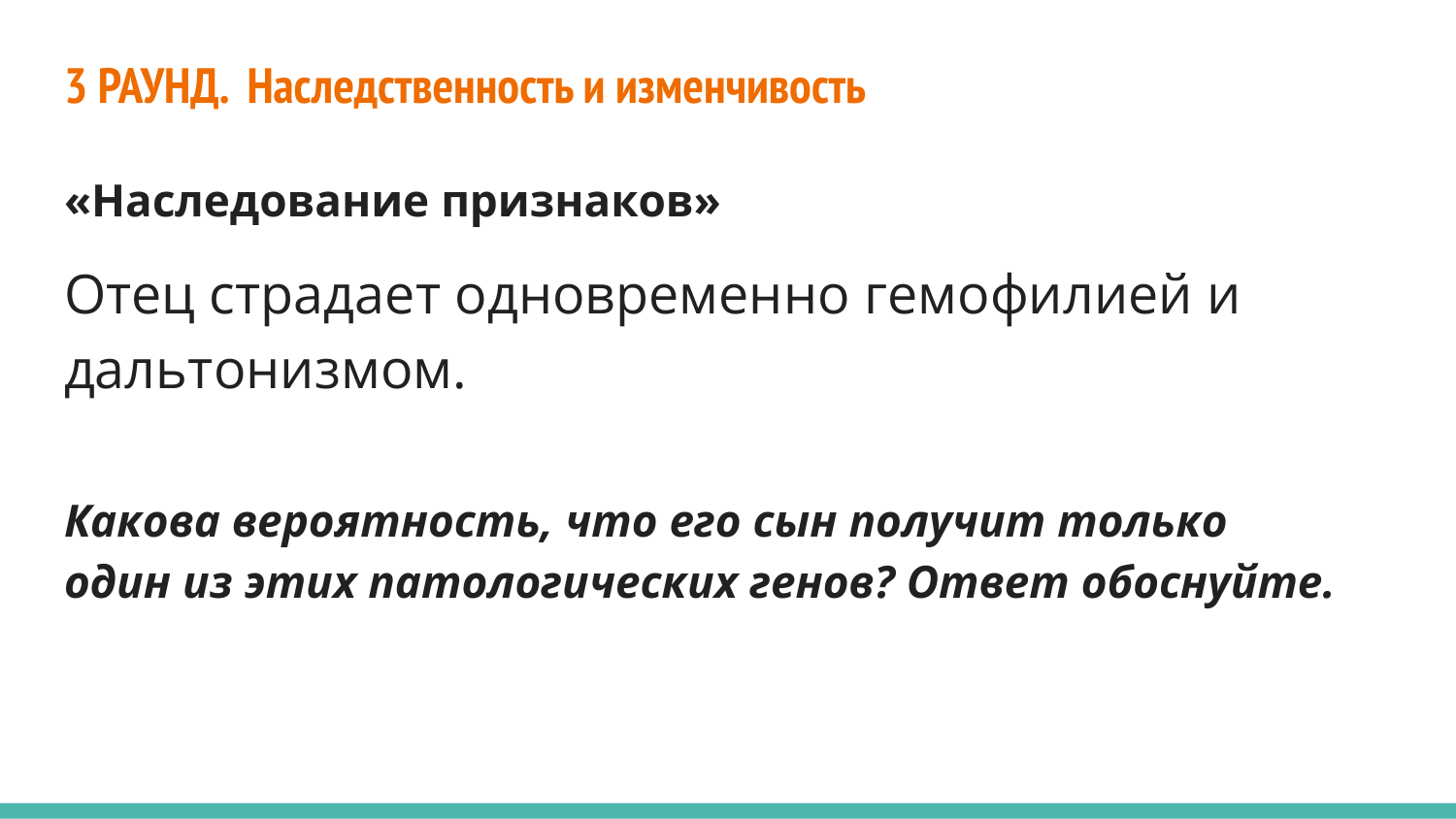

# 3 РАУНД.  Наследственность и изменчивость
«Наследование признаков»
Отец страдает одновременно гемофилией и дальтонизмом.

Какова вероятность, что его сын получит только один из этих патологических генов? Ответ обоснуйте.